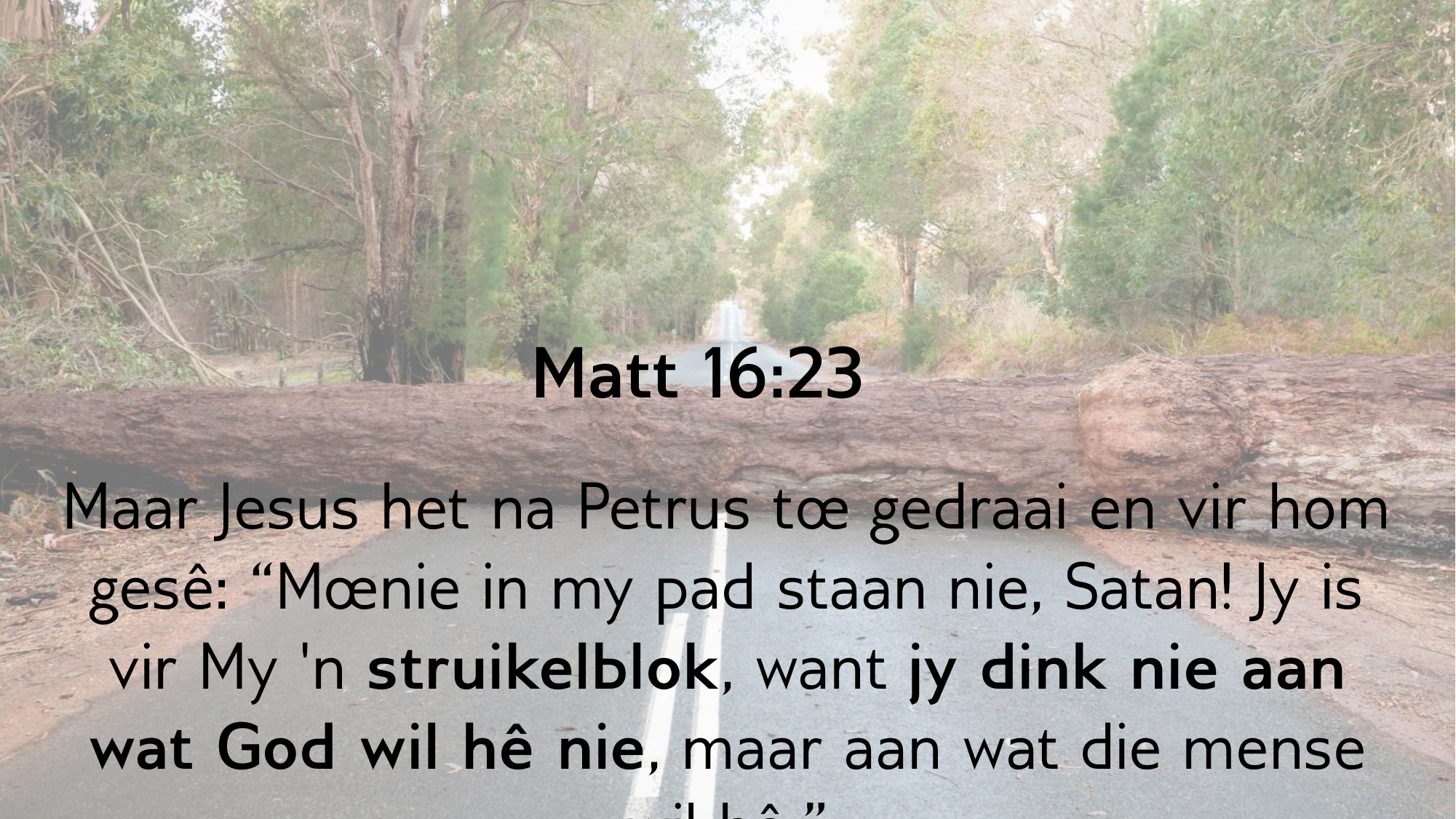

Matt 16:23
Maar Jesus het na Petrus toe gedraai en vir hom gesê: “Moenie in my pad staan nie, Satan! Jy is vir My 'n struikelblok, want jy dink nie aan wat God wil hê nie, maar aan wat die mense wil hê.”